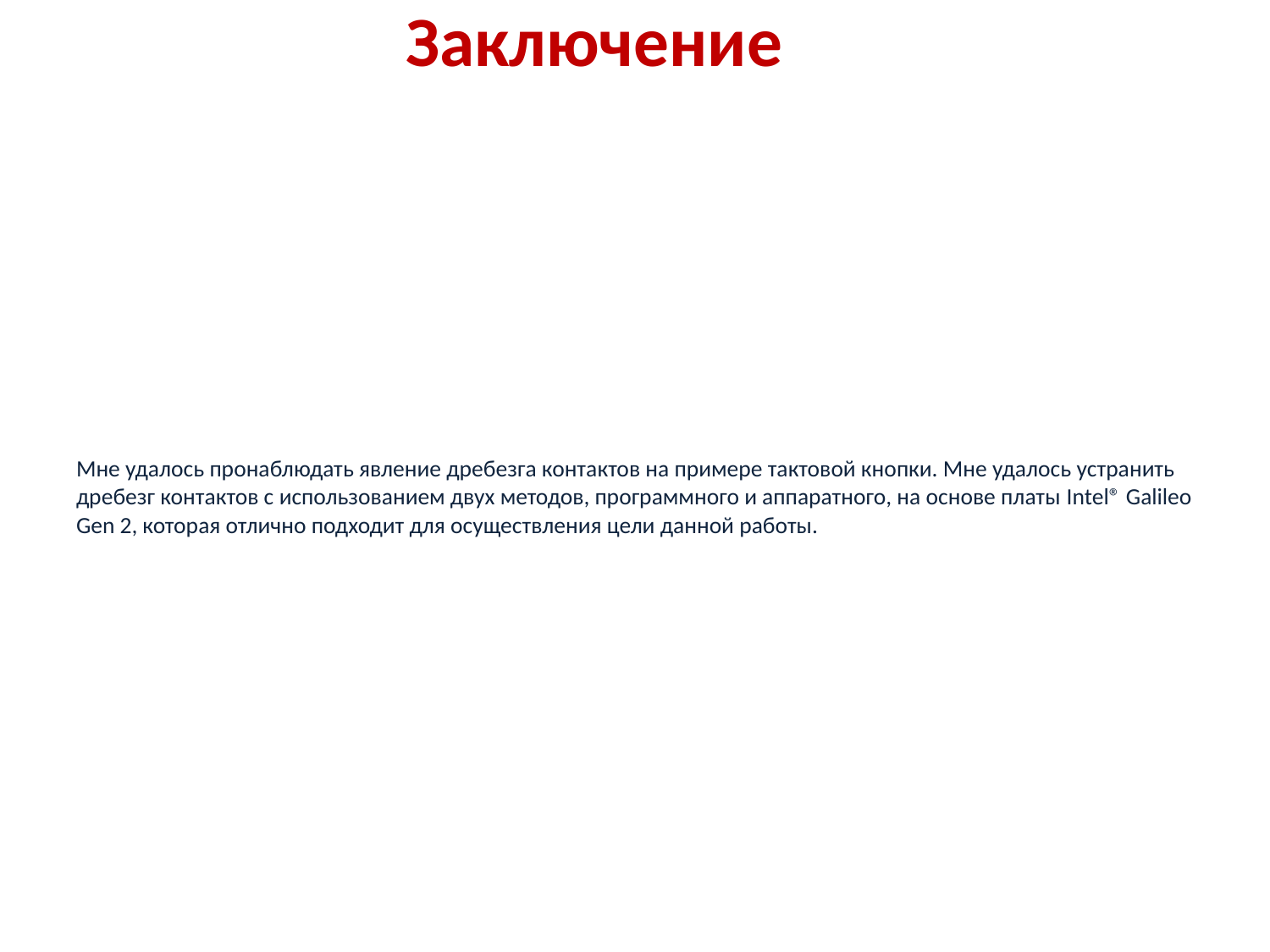

Заключение
# Мне удалось пронаблюдать явление дребезга контактов на примере тактовой кнопки. Мне удалось устранить дребезг контактов с использованием двух методов, программного и аппаратного, на основе платы Intel® Galileo Gen 2, которая отлично подходит для осуществления цели данной работы.